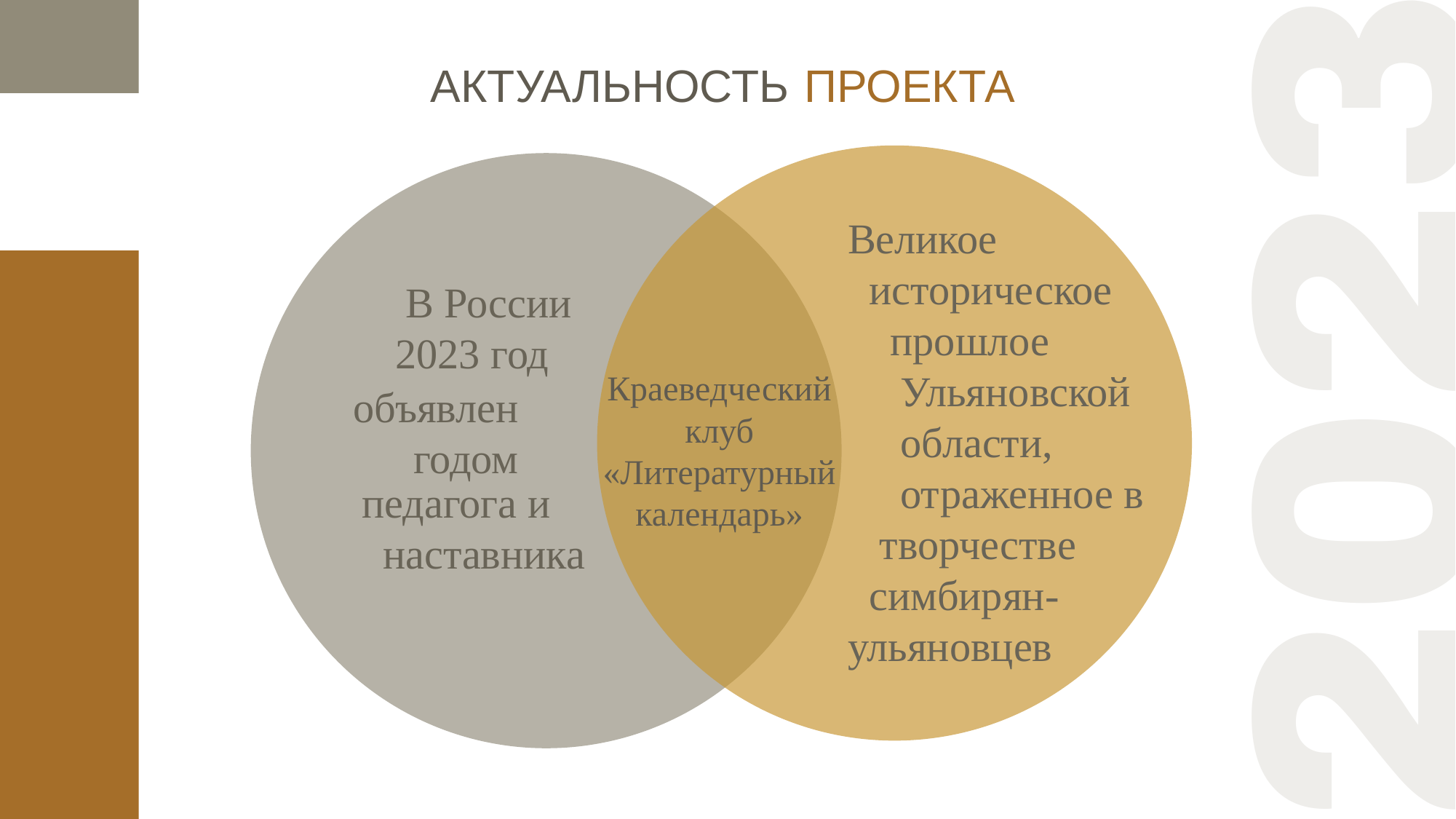

# АКТУАЛЬНОСТЬ ПРОЕКТА

2023
Великое
  историческое
    прошлое
     Ульяновской
     области,
     отраженное в
   творчестве
  симбирян-
ульяновцев
 В России 2023 год
Краеведческий клуб «Литературный календарь»
объявлен
годом

педагога и
  наставника